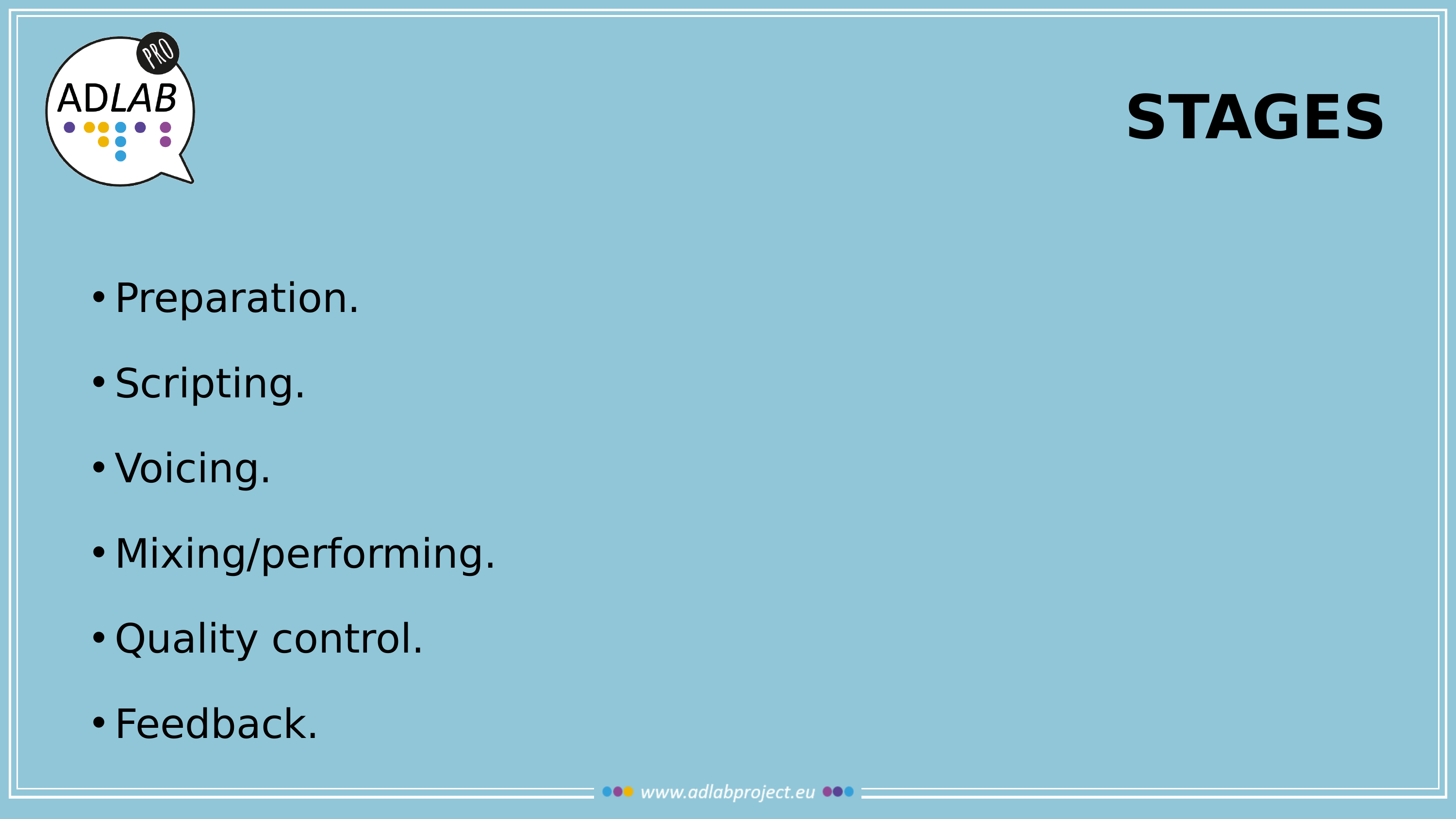

# STAGES
Preparation.
Scripting.
Voicing.
Mixing/performing.
Quality control.
Feedback.